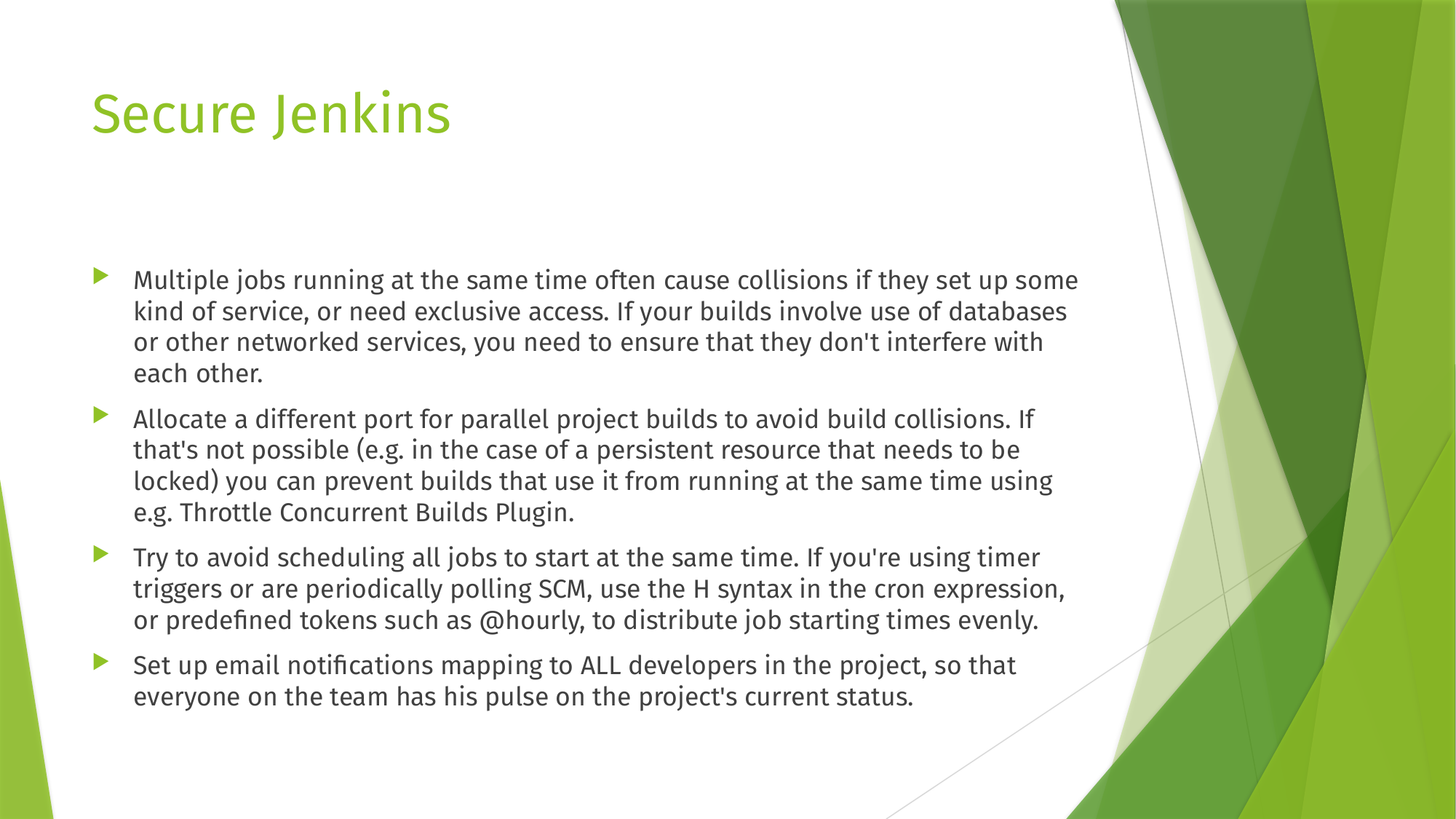

# Secure Jenkins
Multiple jobs running at the same time often cause collisions if they set up some kind of service, or need exclusive access. If your builds involve use of databases or other networked services, you need to ensure that they don't interfere with each other.
Allocate a different port for parallel project builds to avoid build collisions. If that's not possible (e.g. in the case of a persistent resource that needs to be locked) you can prevent builds that use it from running at the same time using e.g. Throttle Concurrent Builds Plugin.
Try to avoid scheduling all jobs to start at the same time. If you're using timer triggers or are periodically polling SCM, use the H syntax in the cron expression, or predefined tokens such as @hourly, to distribute job starting times evenly.
Set up email notifications mapping to ALL developers in the project, so that everyone on the team has his pulse on the project's current status.